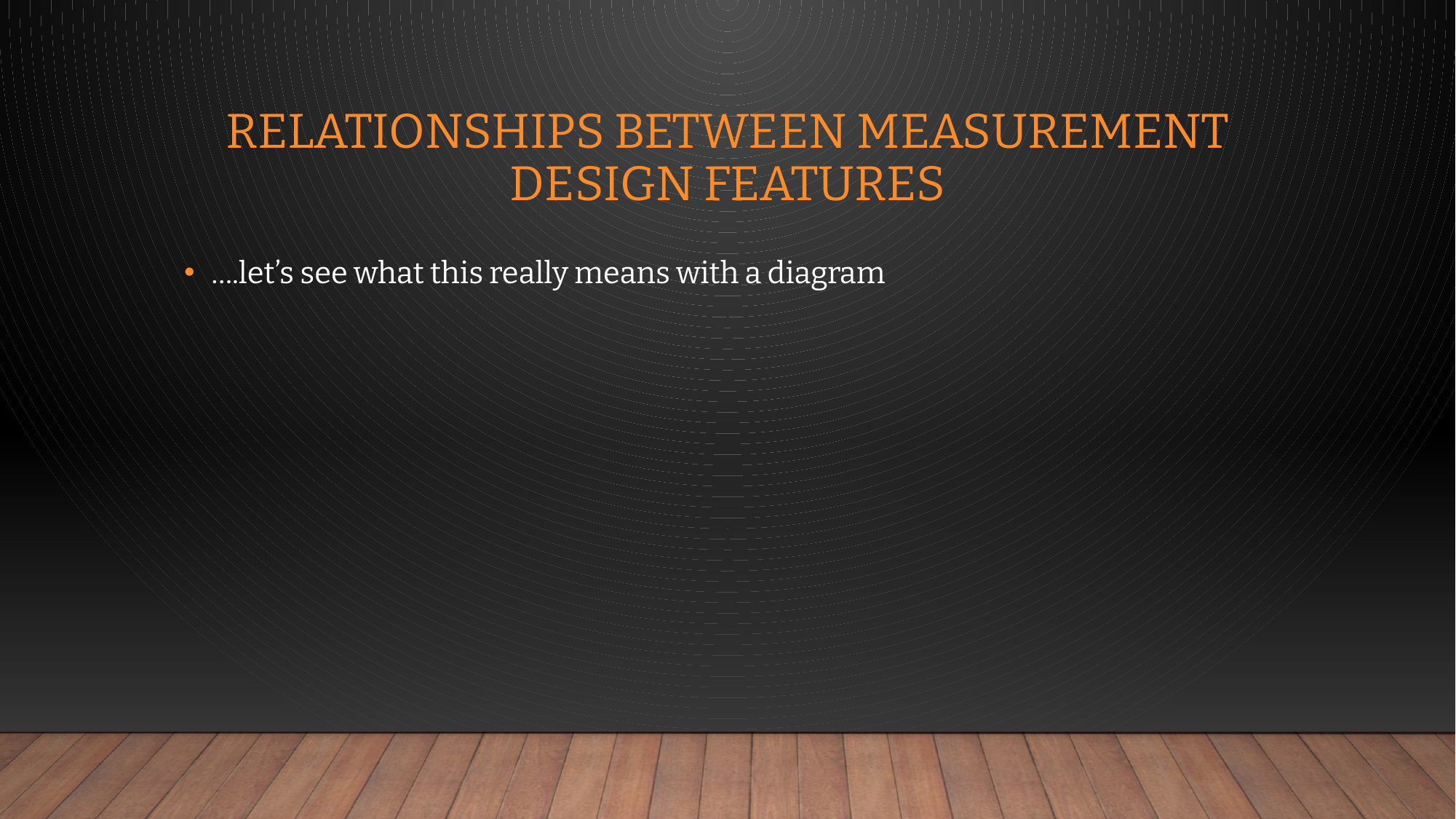

# Relationships Between Measurement Design Features
….let’s see what this really means with a diagram